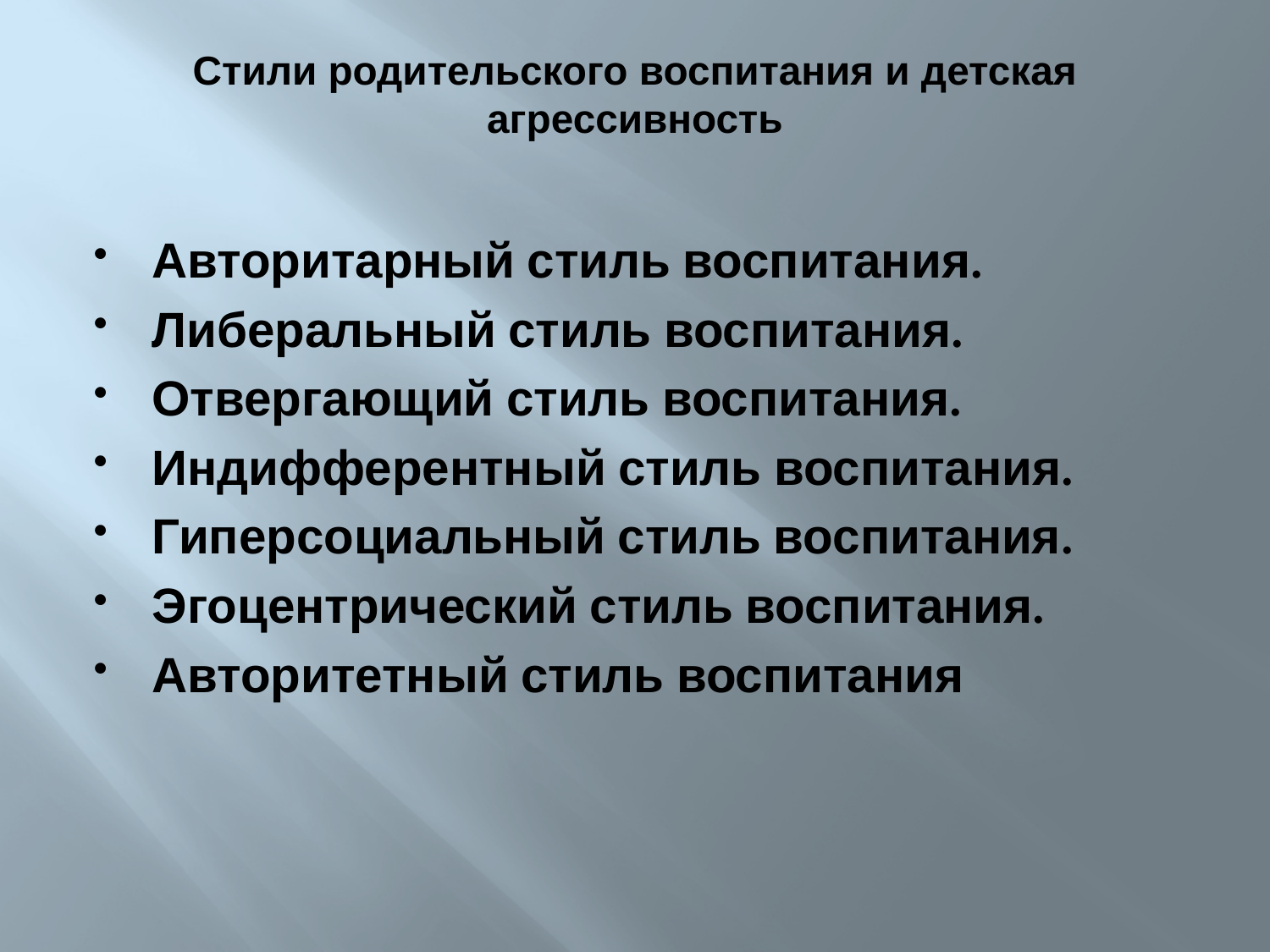

# Стили родительского воспитания и детская агрессивность
Авторитарный стиль воспитания.
Либеральный стиль воспитания.
Отвергающий стиль воспитания.
Индифферентный стиль воспитания.
Гиперсоциальный стиль воспитания.
Эгоцентрический стиль воспитания.
Авторитетный стиль воспитания